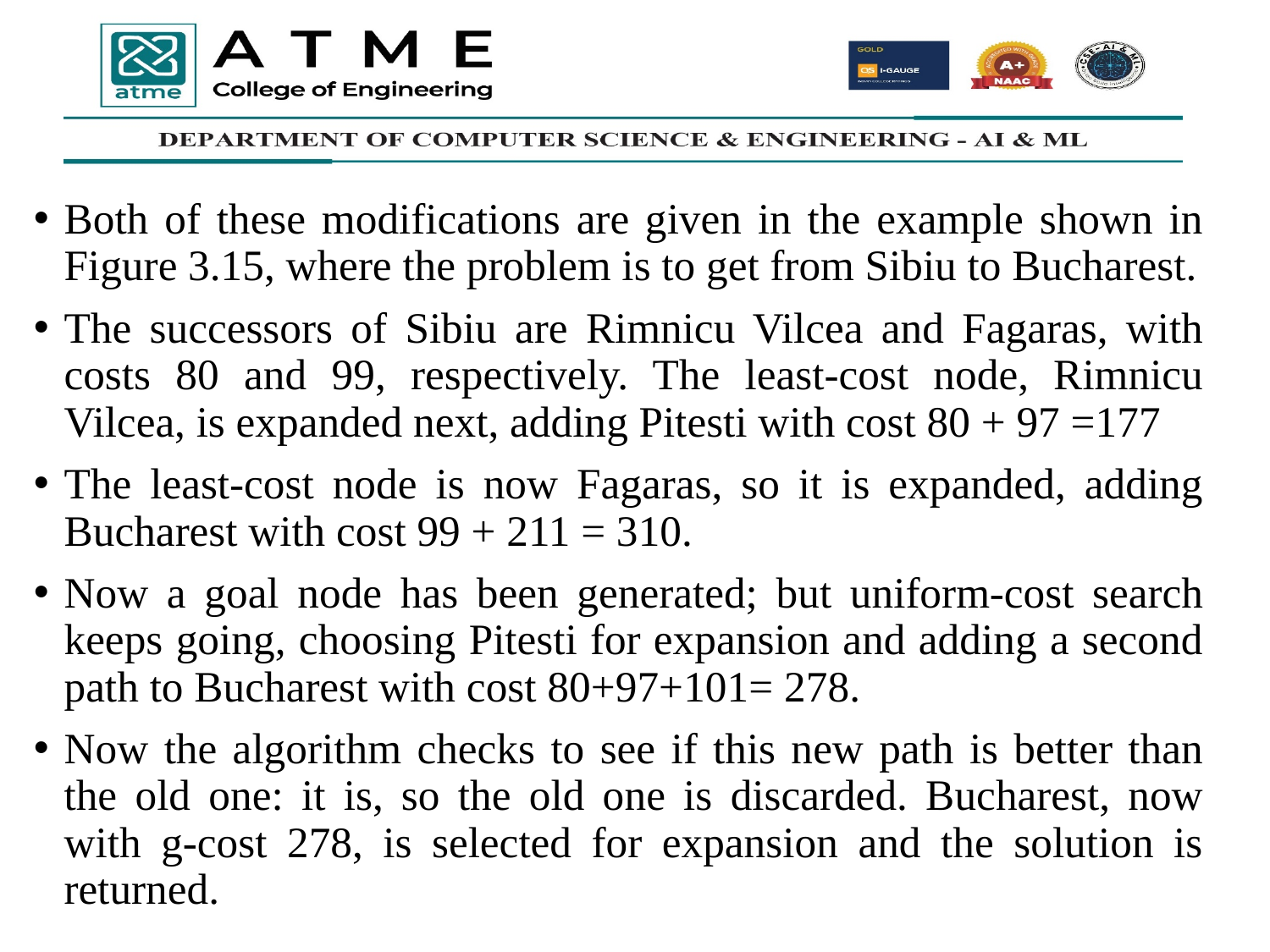

Both of these modifications are given in the example shown in Figure 3.15, where the problem is to get from Sibiu to Bucharest.
The successors of Sibiu are Rimnicu Vilcea and Fagaras, with costs 80 and 99, respectively. The least-cost node, Rimnicu Vilcea, is expanded next, adding Pitesti with cost 80 + 97 =177
The least-cost node is now Fagaras, so it is expanded, adding Bucharest with cost 99 + 211 = 310.
Now a goal node has been generated; but uniform-cost search keeps going, choosing Pitesti for expansion and adding a second path to Bucharest with cost 80+97+101= 278.
Now the algorithm checks to see if this new path is better than the old one: it is, so the old one is discarded. Bucharest, now with g-cost 278, is selected for expansion and the solution is returned.